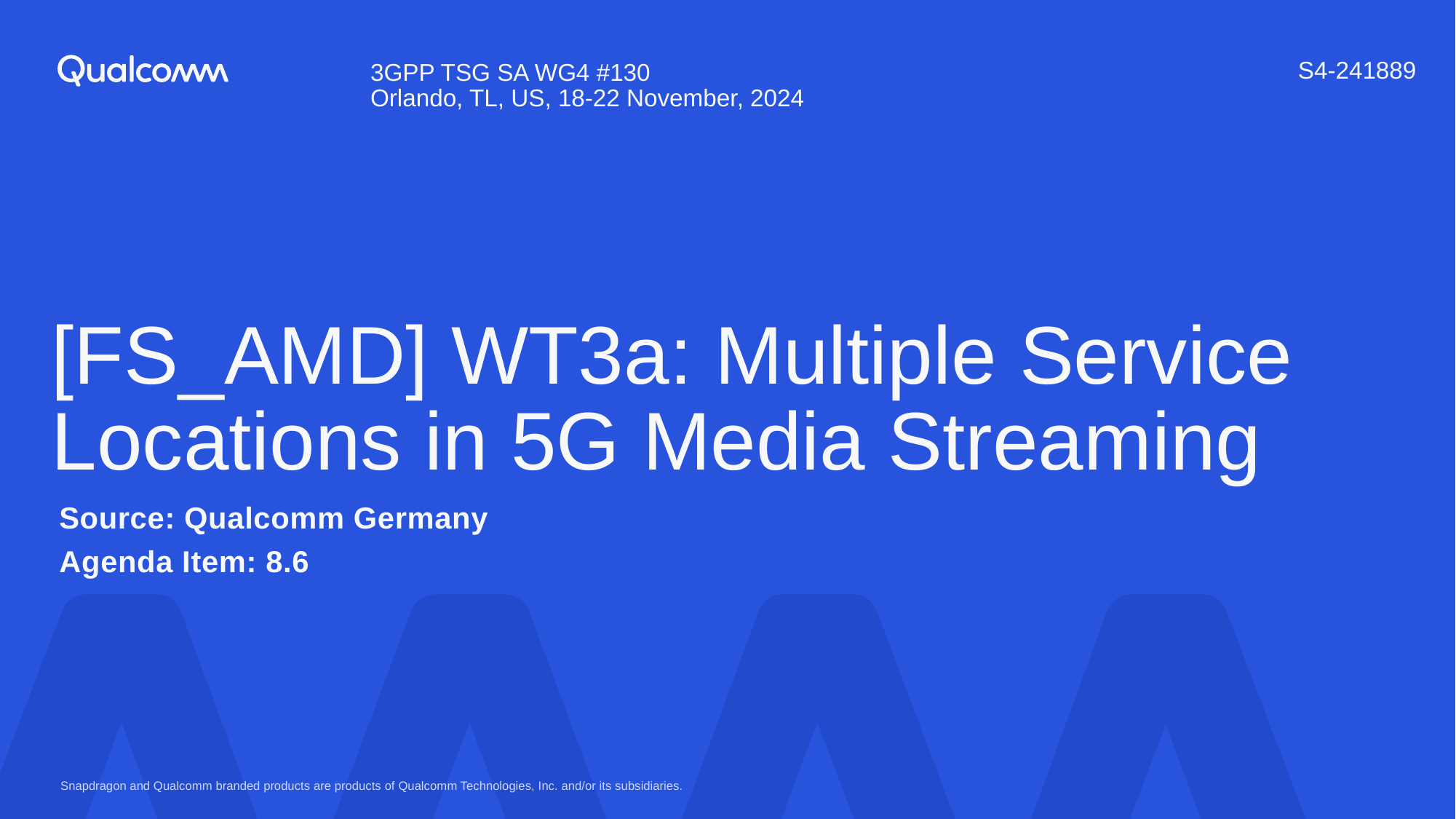

S4-241889
3GPP TSG SA WG4 #130
Orlando, TL, US, 18-22 November, 2024
# [FS_AMD] WT3a: Multiple Service Locations in 5G Media Streaming
Source: Qualcomm Germany
Agenda Item: 8.6